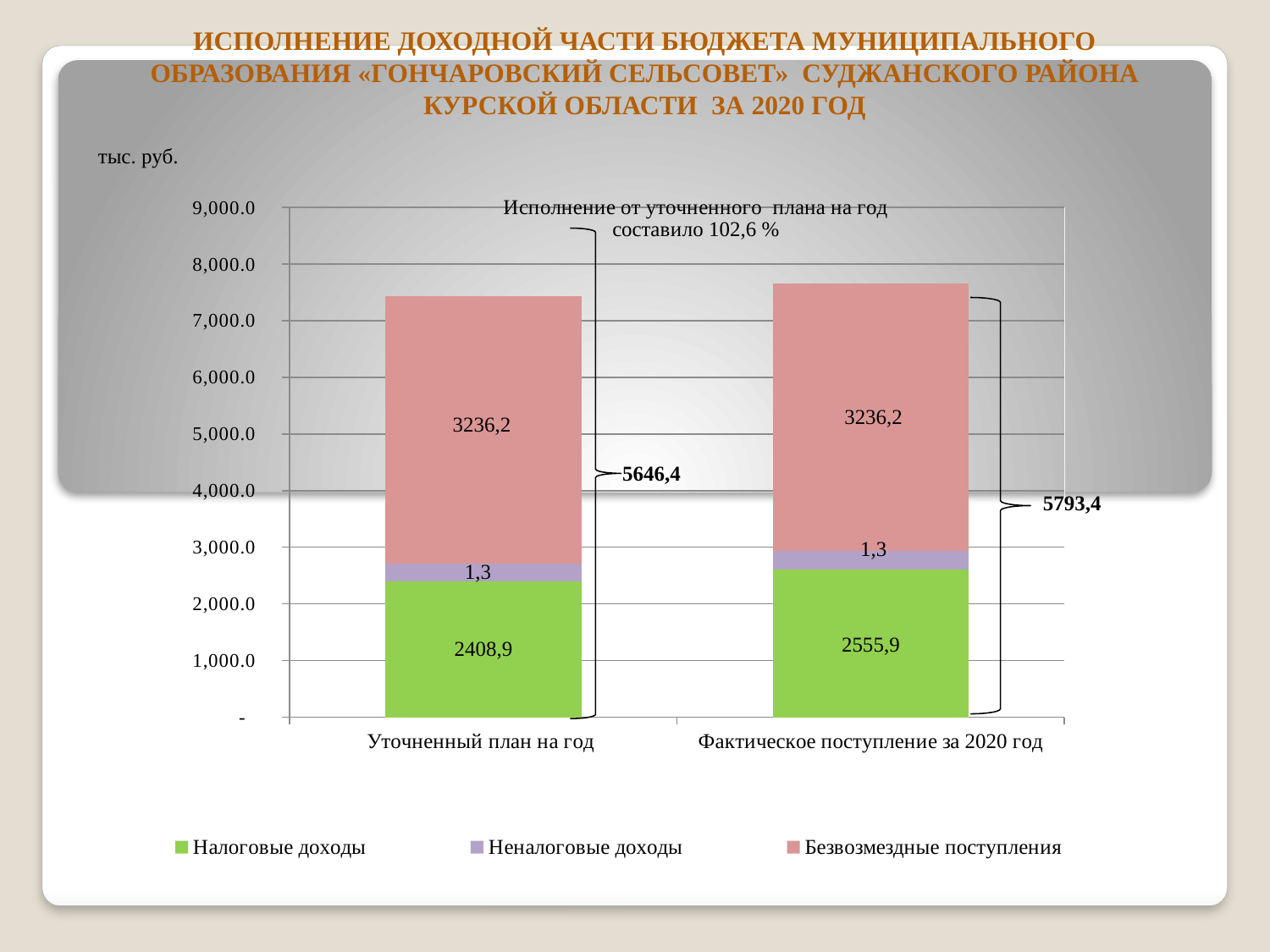

# Исполнение доходной части бюджета муниципального образования «Гончаровский сельсовет»  суджанского района курской области  за 2020 год
тыс. руб.

### Chart

| Category | Налоговые доходы | Неналоговые доходы | Безвозмездные поступления |
|---|---|---|---|
| Уточненный план на год  | 2398.6 | 316.9479999999999 | 4722.5 |
| Фактическое поступление за 2020 год | 2613.3 | 318.829 | 4722.5 |